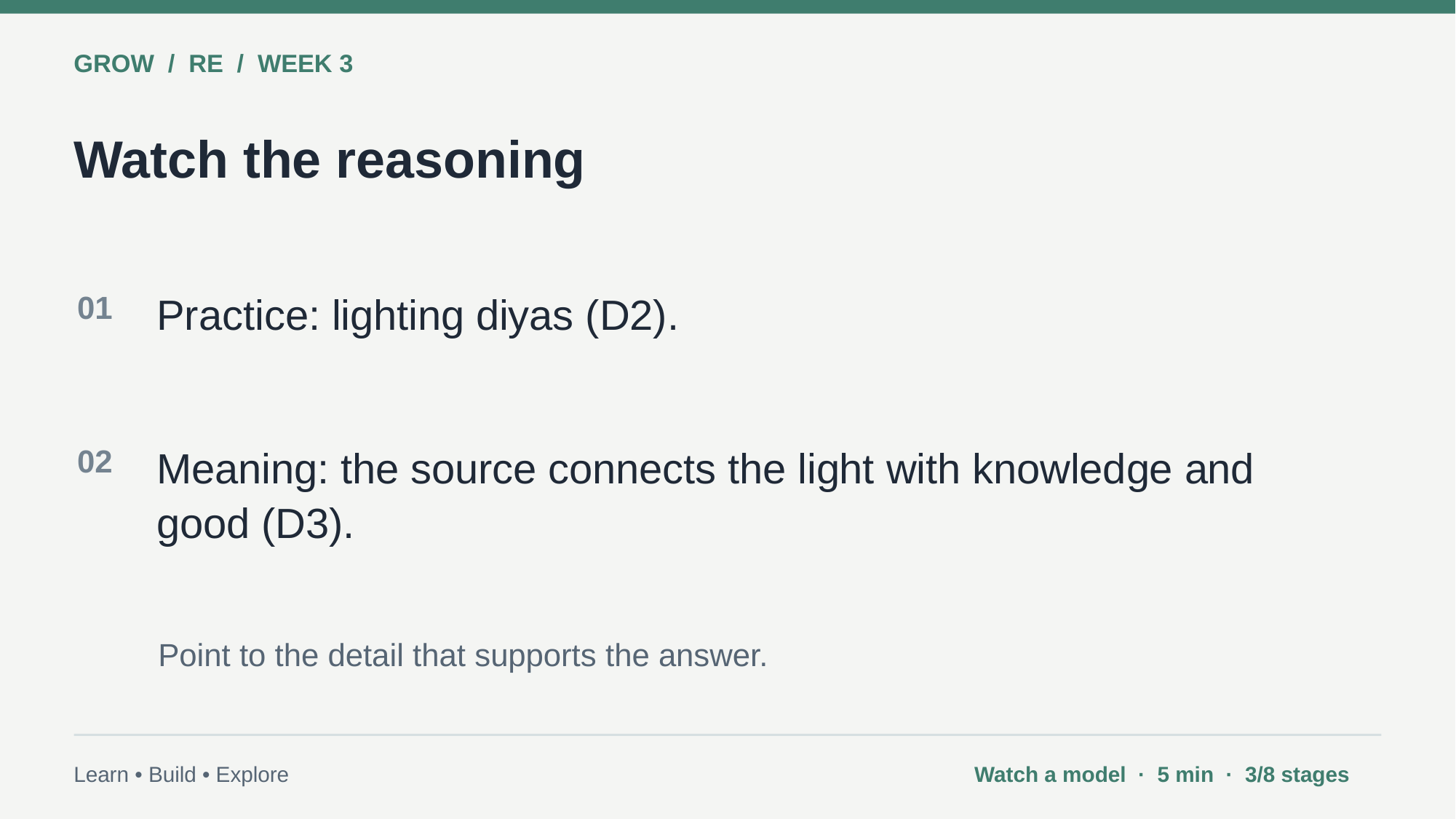

GROW  /  RE  /  WEEK 3
Watch the reasoning
01
Practice: lighting diyas (D2).
02
Meaning: the source connects the light with knowledge and good (D3).
Point to the detail that supports the answer.

Learn • Build • Explore
Watch a model  ·  5 min  ·  3/8 stages